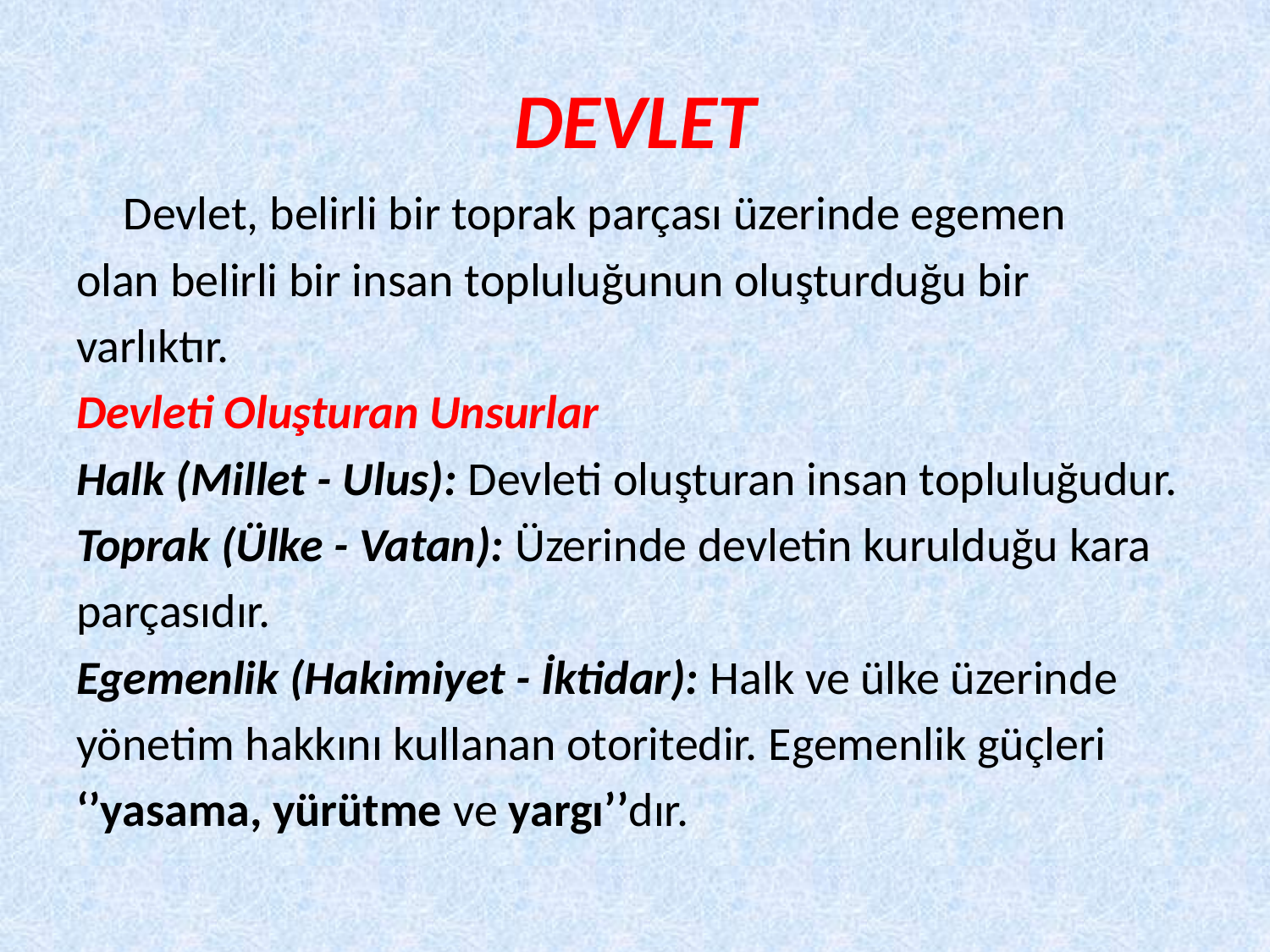

# DEVLET
	Devlet, belirli bir toprak parçası üzerinde egemen
olan belirli bir insan topluluğunun oluşturduğu bir
varlıktır.
Devleti Oluşturan Unsurlar
Halk (Millet - Ulus): Devleti oluşturan insan topluluğudur.
Toprak (Ülke - Vatan): Üzerinde devletin kurulduğu kara
parçasıdır.
Egemenlik (Hakimiyet - İktidar): Halk ve ülke üzerinde
yönetim hakkını kullanan otoritedir. Egemenlik güçleri
‘’yasama, yürütme ve yargı’’dır.